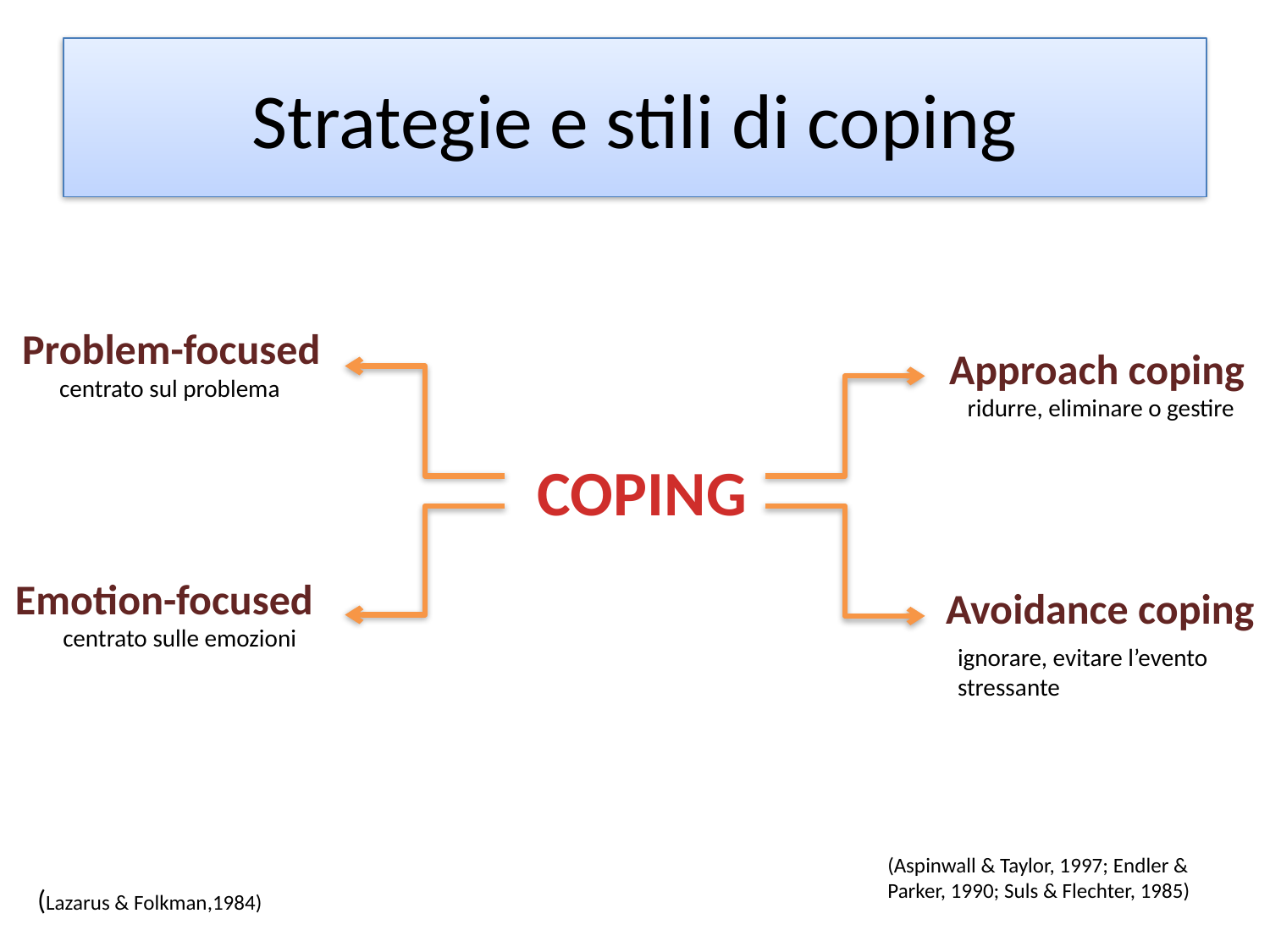

# Strategie e stili di coping
 Problem-focused
Approach coping
    centrato sul problema
ridurre, eliminare o gestire
COPING
Emotion-focused
Avoidance coping
centrato sulle emozioni
ignorare, evitare l’evento stressante
(Aspinwall & Taylor, 1997; Endler & Parker, 1990; Suls & Flechter, 1985)
(Lazarus & Folkman,1984)